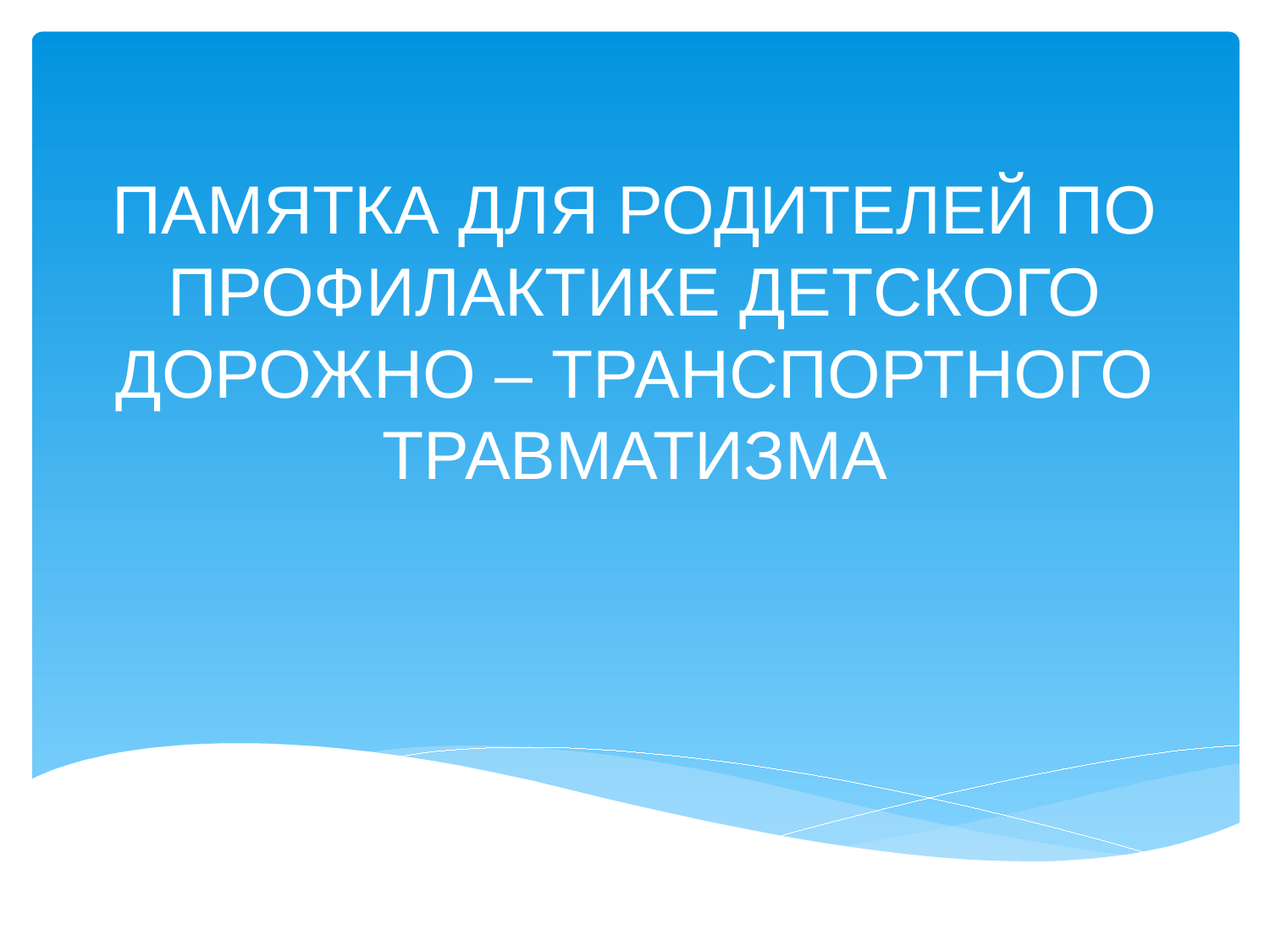

# ПАМЯТКА ДЛЯ РОДИТЕЛЕЙ ПО ПРОФИЛАКТИКЕ ДЕТСКОГО ДОРОЖНО – ТРАНСПОРТНОГО ТРАВМАТИЗМА